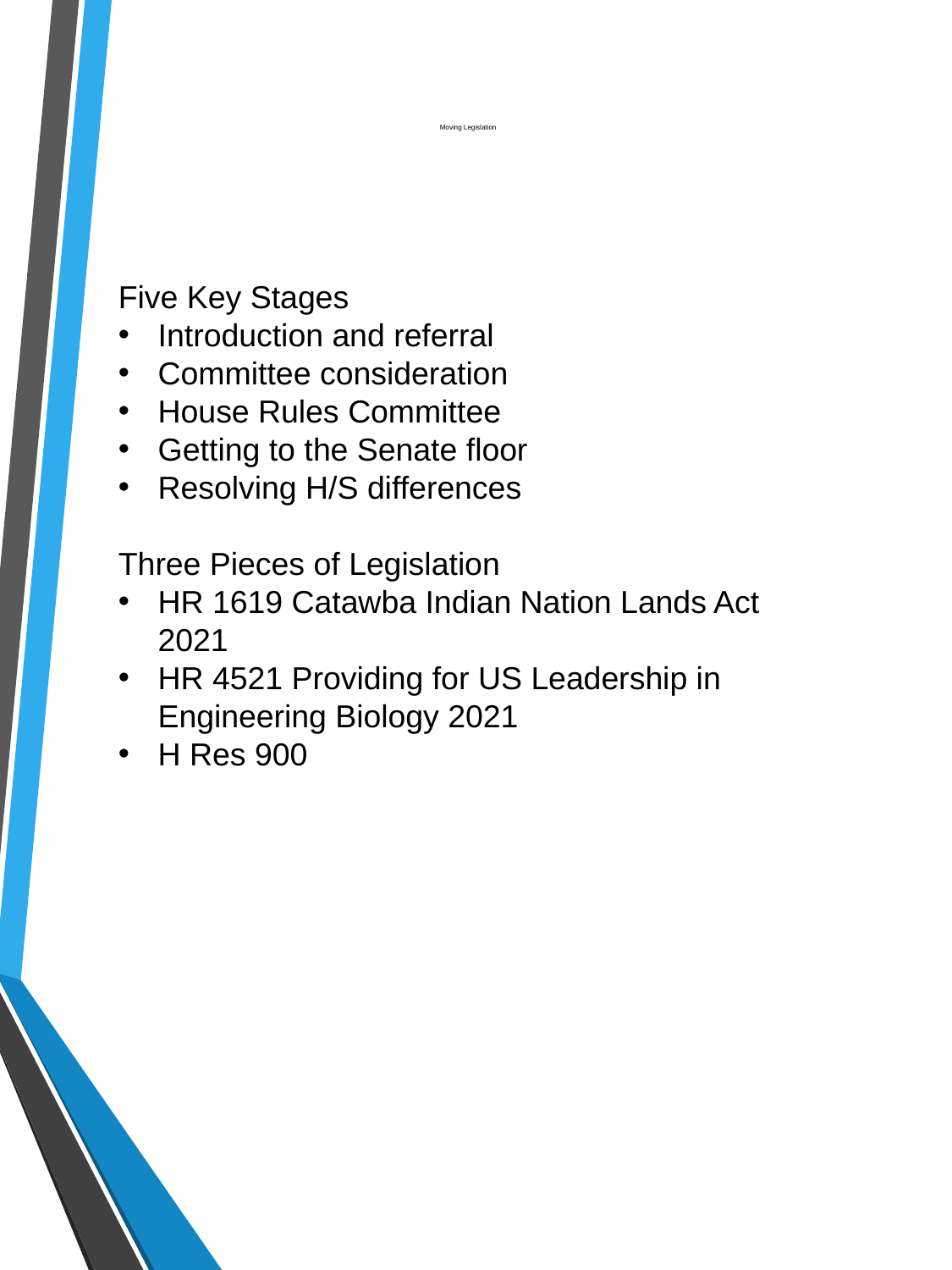

# Moving Legislation

Five Key Stages
Introduction and referral
Committee consideration
House Rules Committee
Getting to the Senate floor
Resolving H/S differences

Three Pieces of Legislation
HR 1619 Catawba Indian Nation Lands Act 2021
HR 4521 Providing for US Leadership in Engineering Biology 2021
H Res 900